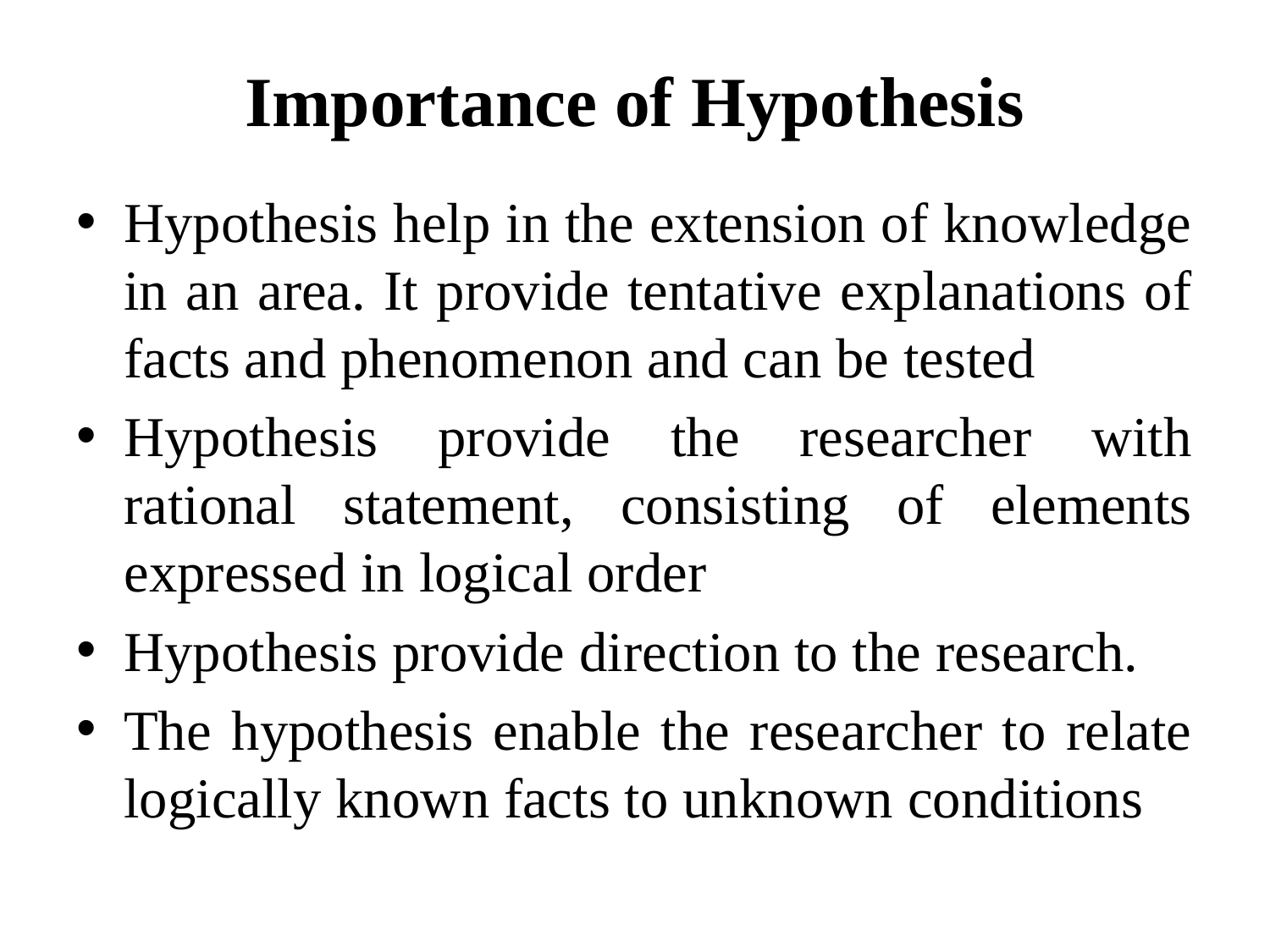

# Importance of Hypothesis
Hypothesis help in the extension of knowledge in an area. It provide tentative explanations of facts and phenomenon and can be tested
Hypothesis provide the researcher with rational statement, consisting of elements expressed in logical order
Hypothesis provide direction to the research.
The hypothesis enable the researcher to relate logically known facts to unknown conditions